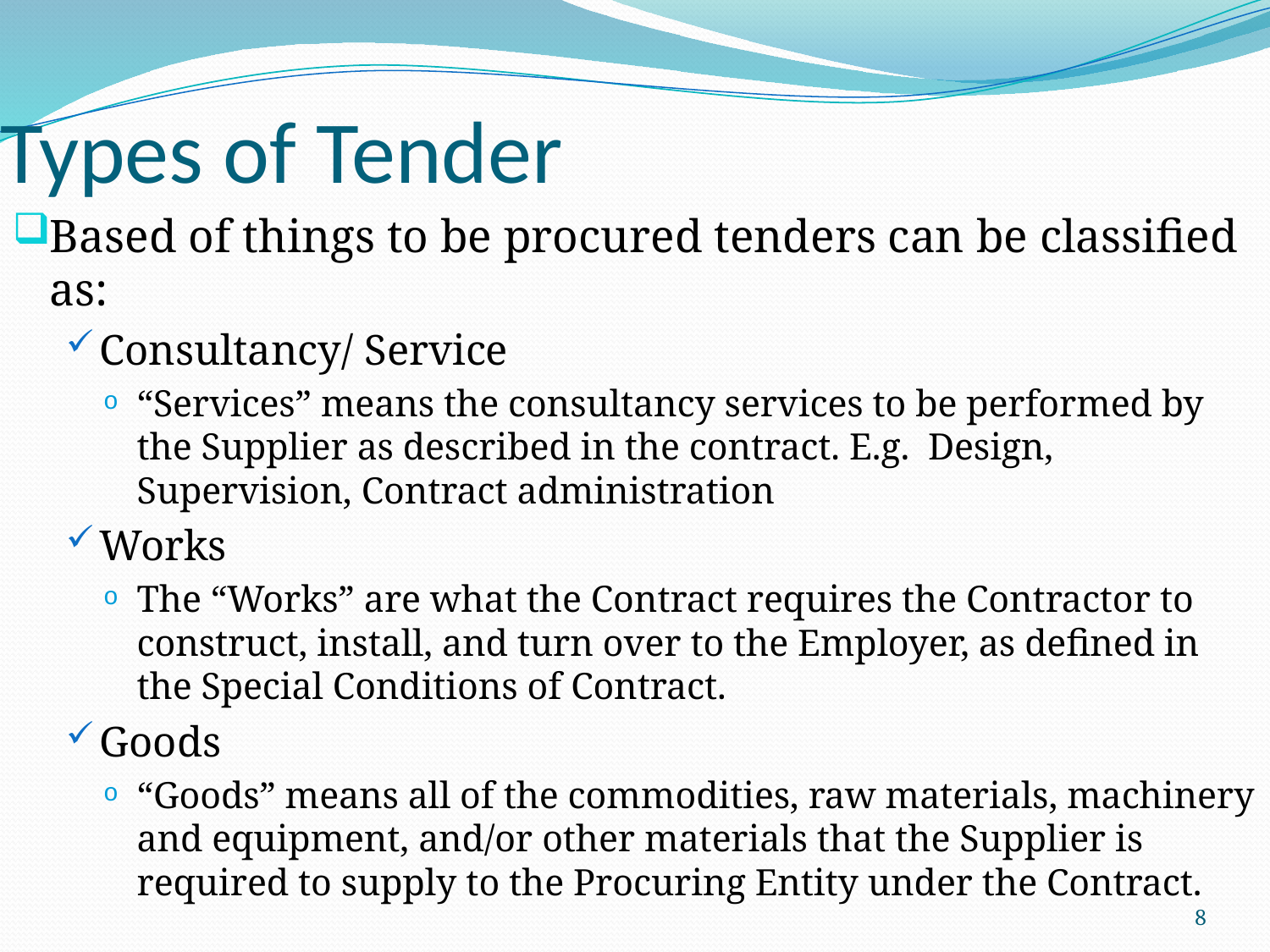

# Types of Tender
Based of things to be procured tenders can be classified as:
Consultancy/ Service
“Services” means the consultancy services to be performed by the Supplier as described in the contract. E.g.  Design, Supervision, Contract administration
Works
The “Works” are what the Contract requires the Contractor to construct, install, and turn over to the Employer, as defined in the Special Conditions of Contract.
Goods
“Goods” means all of the commodities, raw materials, machinery and equipment, and/or other materials that the Supplier is required to supply to the Procuring Entity under the Contract.
8